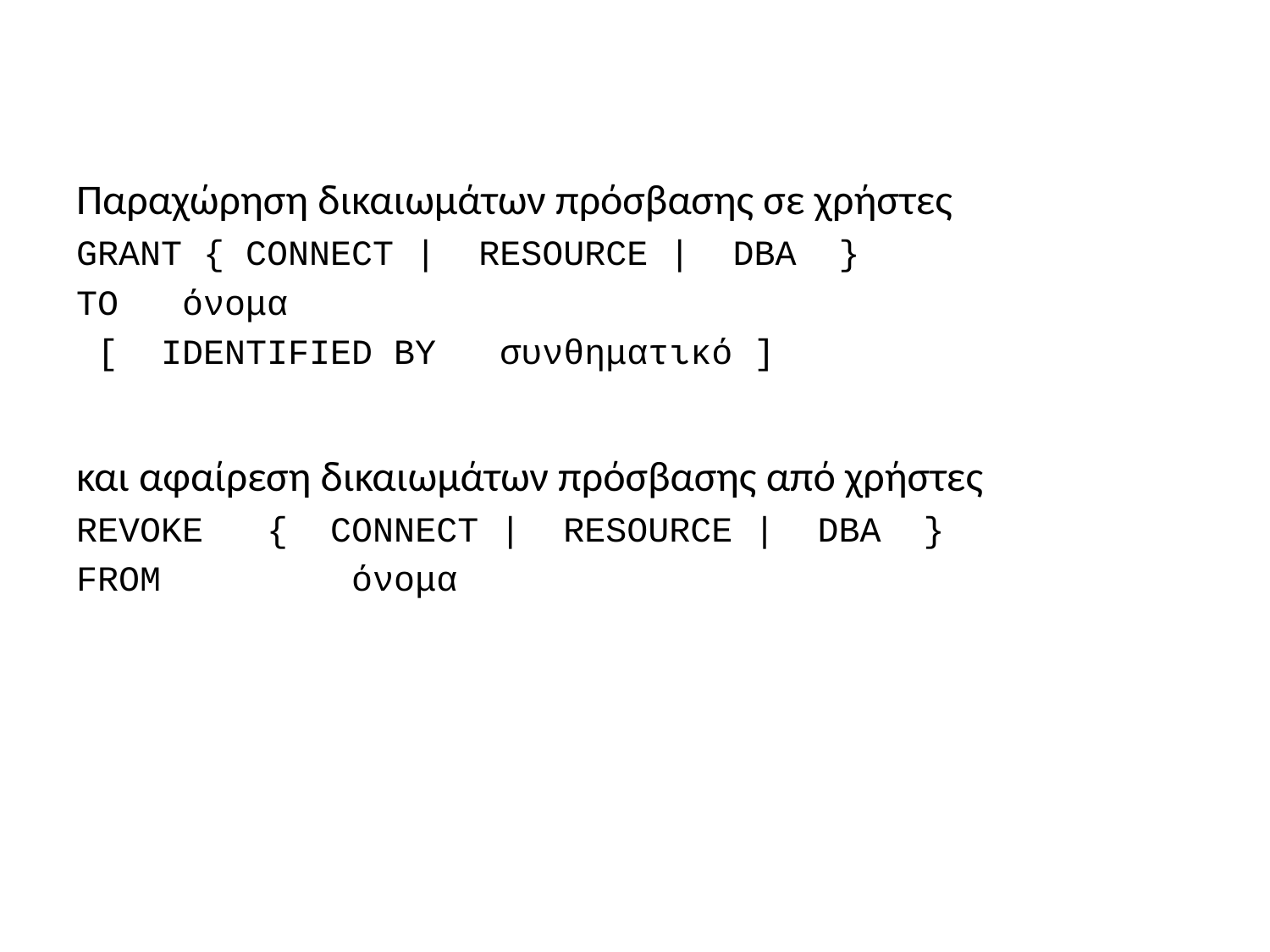

#
Παραχώρηση δικαιωμάτων πρόσβασης σε χρήστες
GRANT { CONNECT |  RESOURCE |  DBA  }
TO   όνομα
 [  IDENTIFIED BY   συνθηματικό ]

και αφαίρεση δικαιωμάτων πρόσβασης από χρήστες
REVOKE   {  CONNECT |  RESOURCE |  DBA  }
FROM         όνομα